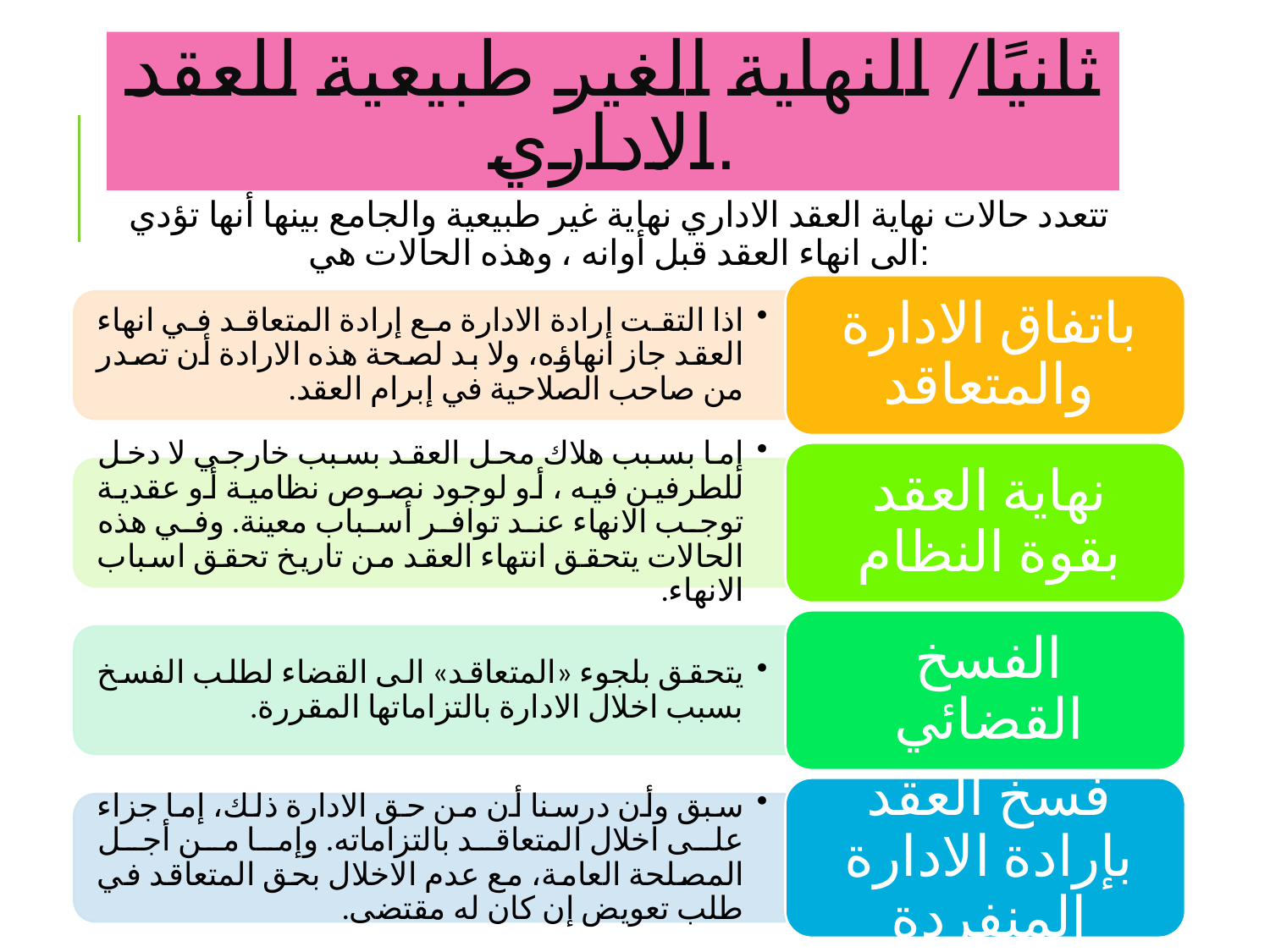

# ثانيًا/ النهاية الغير طبيعية للعقد الاداري.
تتعدد حالات نهاية العقد الاداري نهاية غير طبيعية والجامع بينها أنها تؤدي الى انهاء العقد قبل أوانه ، وهذه الحالات هي:
اذا التقت إرادة الادارة مع إرادة المتعاقد في انهاء العقد جاز انهاؤه، ولا بد لصحة هذه الارادة أن تصدر من صاحب الصلاحية في إبرام العقد.
باتفاق الادارة والمتعاقد
إما بسبب هلاك محل العقد بسبب خارجي لا دخل للطرفين فيه ، أو لوجود نصوص نظامية أو عقدية توجب الانهاء عند توافر أسباب معينة. وفي هذه الحالات يتحقق انتهاء العقد من تاريخ تحقق اسباب الانهاء.
نهاية العقد بقوة النظام
يتحقق بلجوء «المتعاقد» الى القضاء لطلب الفسخ بسبب اخلال الادارة بالتزاماتها المقررة.
الفسخ القضائي
سبق وأن درسنا أن من حق الادارة ذلك، إما جزاء على اخلال المتعاقد بالتزاماته. وإما من أجل المصلحة العامة، مع عدم الاخلال بحق المتعاقد في طلب تعويض إن كان له مقتضى.
فسخ العقد بإرادة الادارة المنفردة